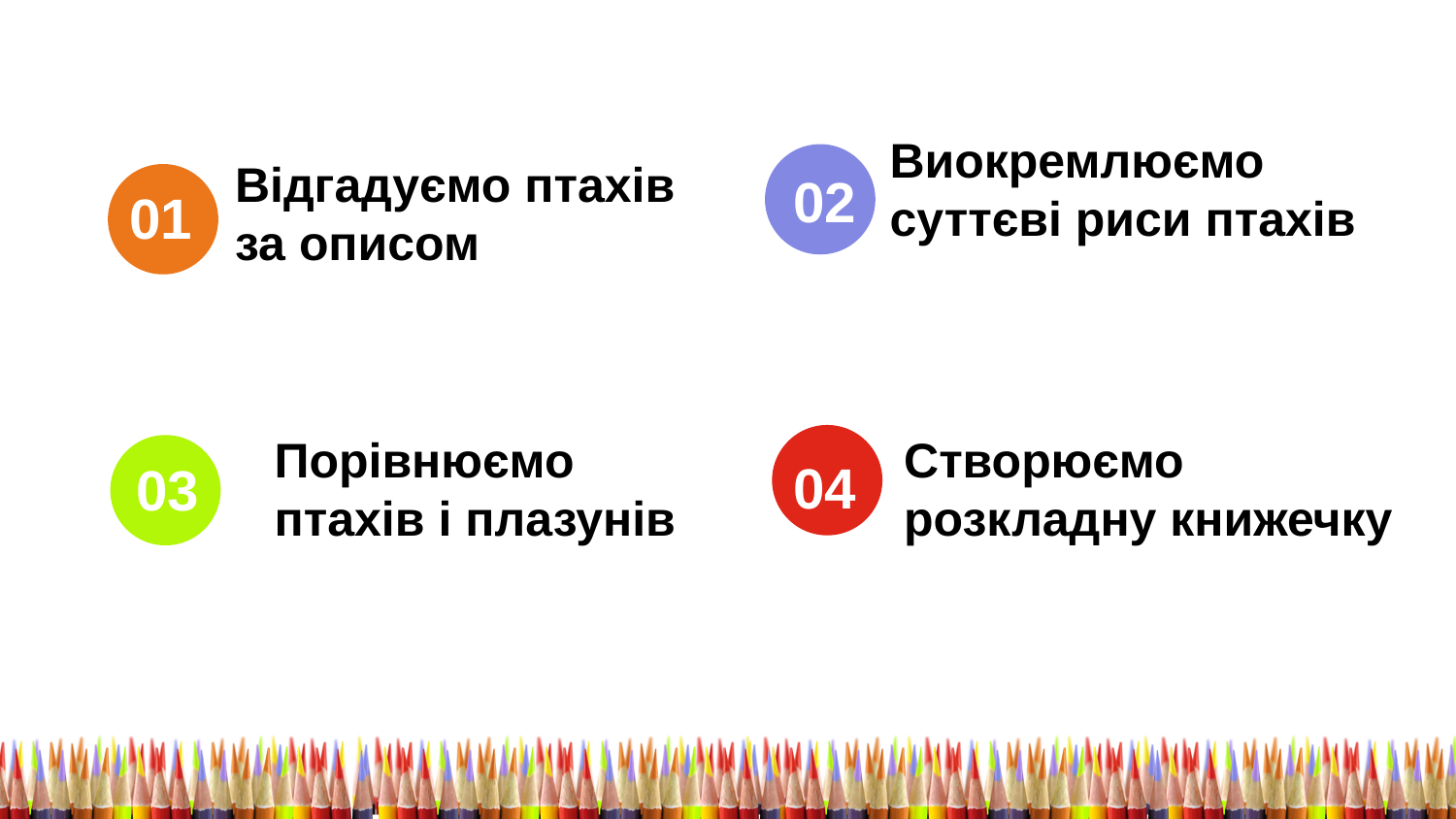

Виокремлюємо
суттєві риси птахів

Відгадуємо птахів
за описом

02
01
Порівнюємо птахів і плазунів
Створюємо
розкладну книжечку

04
03